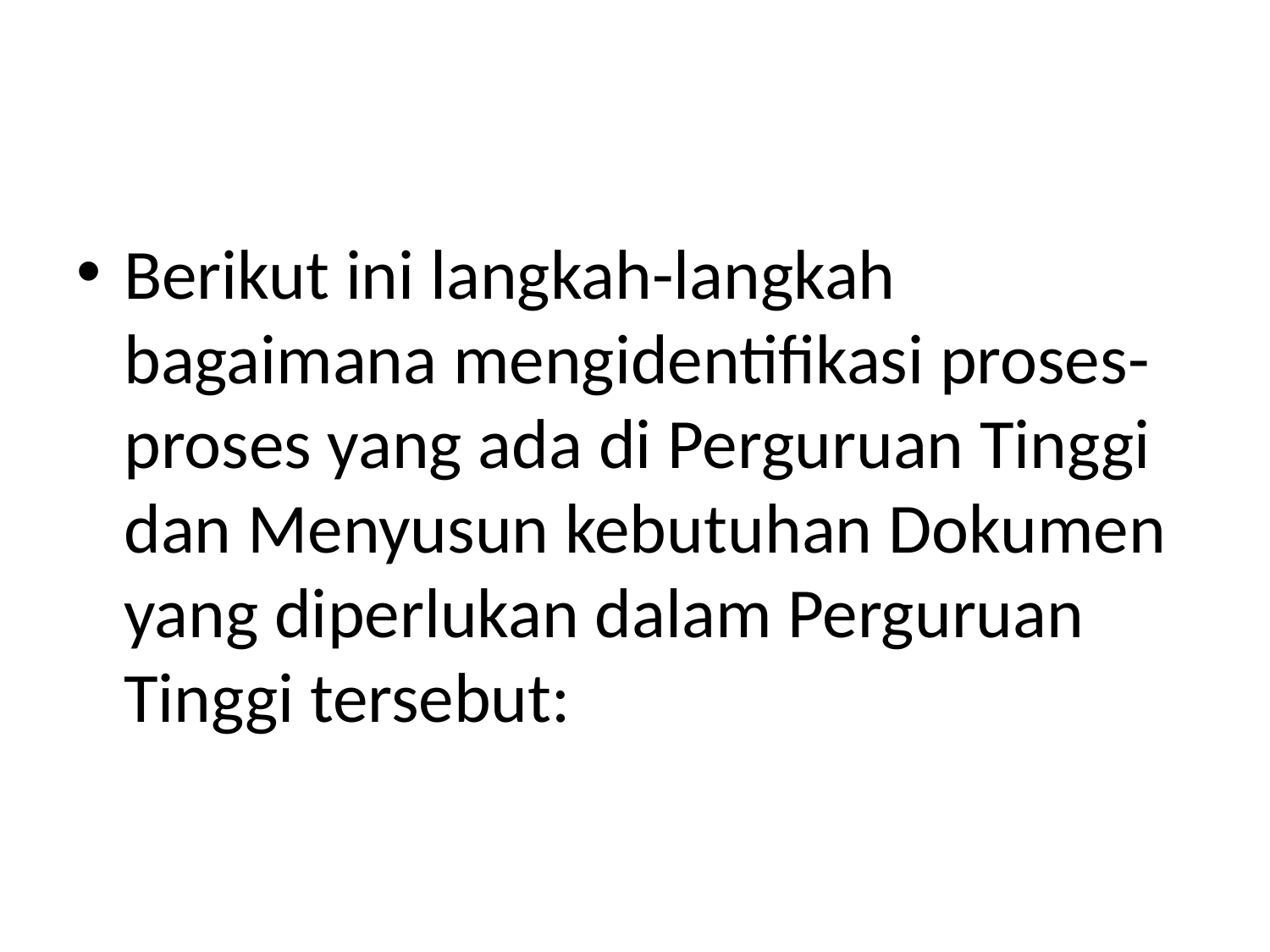

#
Berikut ini langkah-langkah bagaimana mengidentifikasi proses-proses yang ada di Perguruan Tinggi dan Menyusun kebutuhan Dokumen yang diperlukan dalam Perguruan Tinggi tersebut: